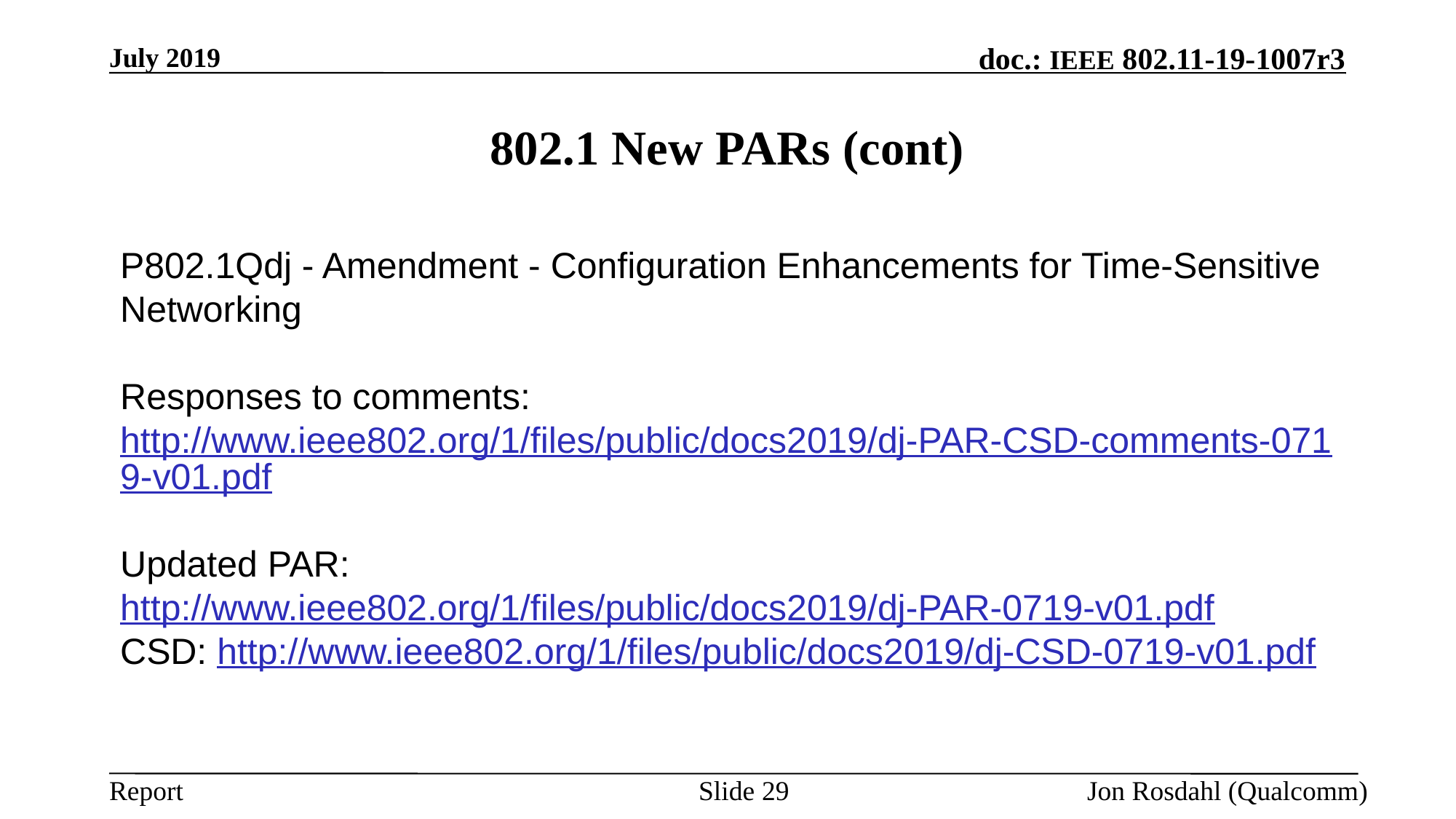

July 2019
# 802.1 New PARs (cont)
P802.1Qdj - Amendment - Configuration Enhancements for Time-Sensitive Networking

Responses to comments: http://www.ieee802.org/1/files/public/docs2019/dj-PAR-CSD-comments-0719-v01.pdf

Updated PAR: http://www.ieee802.org/1/files/public/docs2019/dj-PAR-0719-v01.pdf
CSD: http://www.ieee802.org/1/files/public/docs2019/dj-CSD-0719-v01.pdf

Slide 29
Jon Rosdahl (Qualcomm)